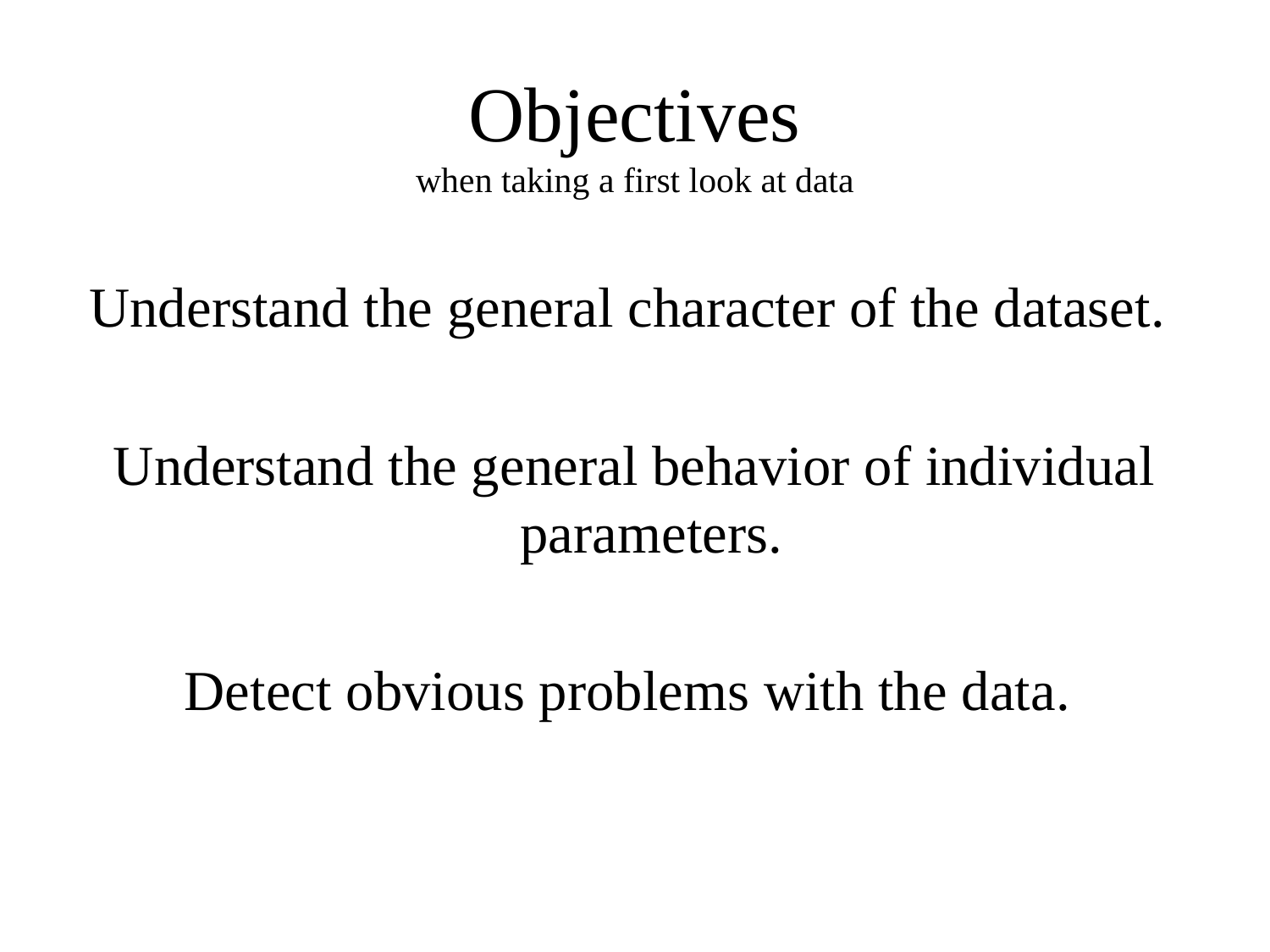

# Objectives when taking a first look at data
Understand the general character of the dataset.

Understand the general behavior of individual parameters.

Detect obvious problems with the data.